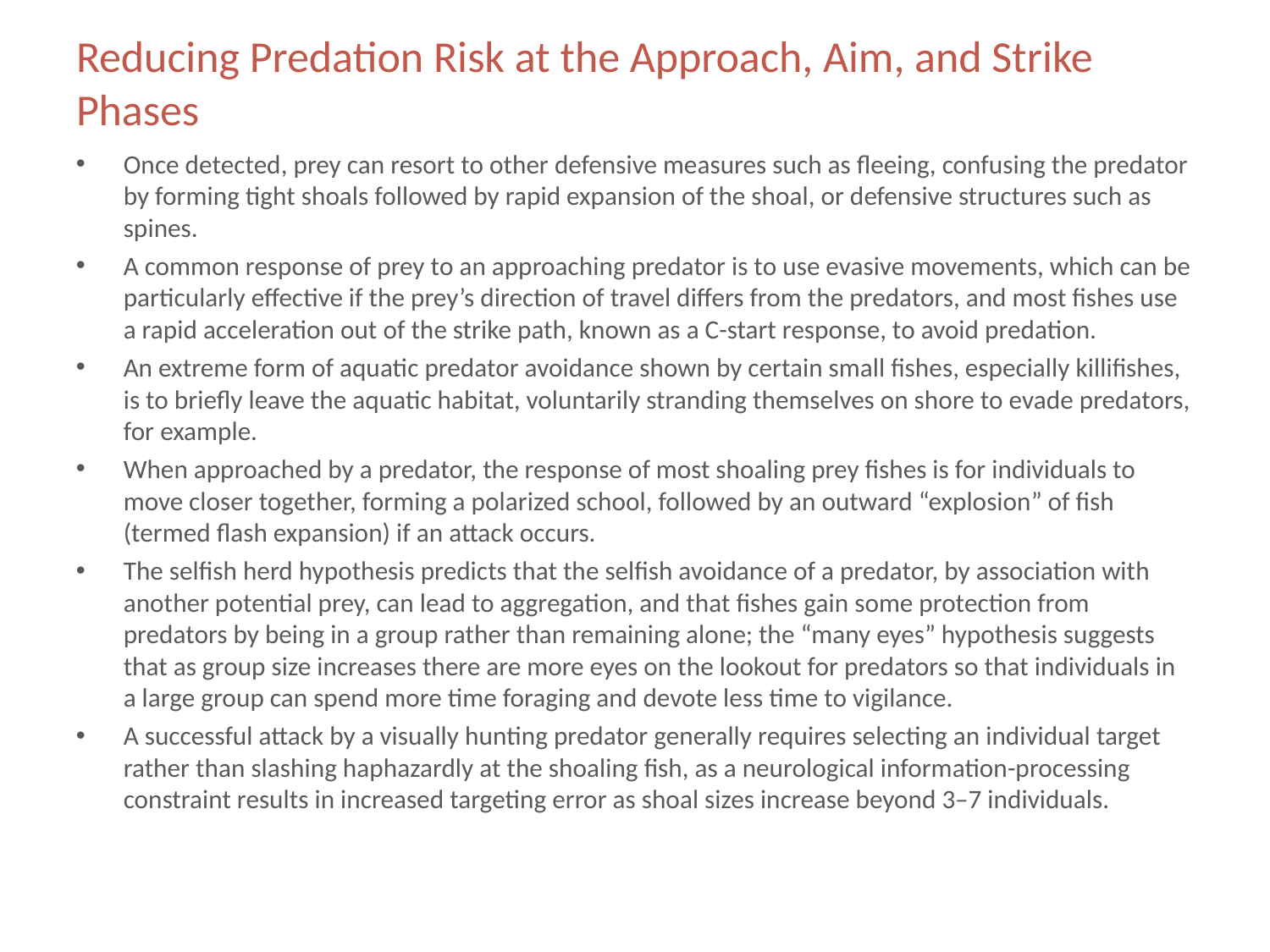

# Reducing Predation Risk at the Approach, Aim, and Strike Phases
Once detected, prey can resort to other defensive measures such as fleeing, confusing the predator by forming tight shoals followed by rapid expansion of the shoal, or defensive structures such as spines.
A common response of prey to an approaching predator is to use evasive movements, which can be particularly effective if the prey’s direction of travel differs from the predators, and most fishes use a rapid acceleration out of the strike path, known as a C-start response, to avoid predation.
An extreme form of aquatic predator avoidance shown by certain small fishes, especially killifishes, is to briefly leave the aquatic habitat, voluntarily stranding themselves on shore to evade predators, for example.
When approached by a predator, the response of most shoaling prey fishes is for individuals to move closer together, forming a polarized school, followed by an outward “explosion” of fish (termed flash expansion) if an attack occurs.
The selfish herd hypothesis predicts that the selfish avoidance of a predator, by association with another potential prey, can lead to aggregation, and that fishes gain some protection from predators by being in a group rather than remaining alone; the “many eyes” hypothesis suggests that as group size increases there are more eyes on the lookout for predators so that individuals in a large group can spend more time foraging and devote less time to vigilance.
A successful attack by a visually hunting predator generally requires selecting an individual target rather than slashing haphazardly at the shoaling fish, as a neurological information-processing constraint results in increased targeting error as shoal sizes increase beyond 3–7 individuals.